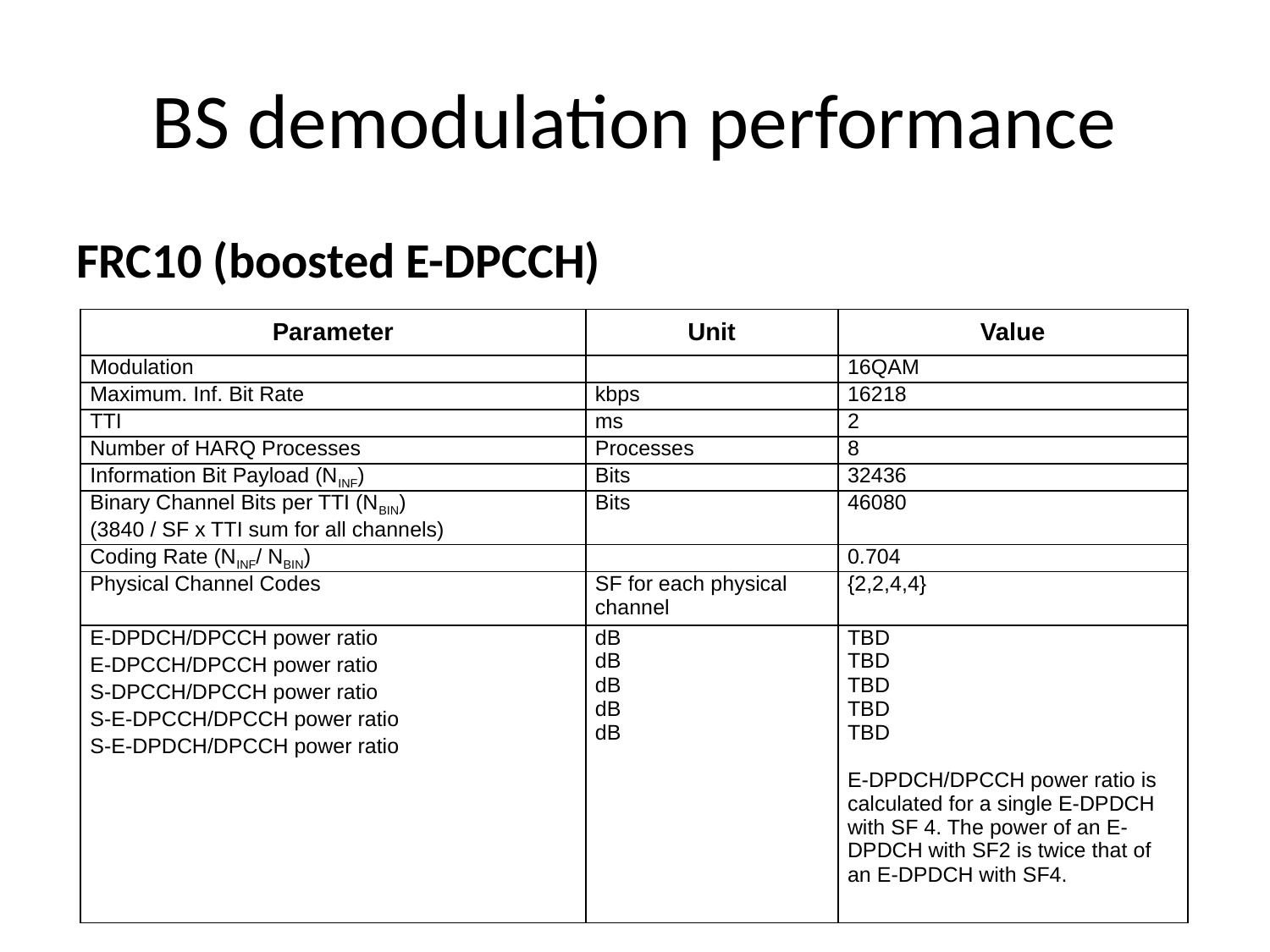

# BS demodulation performance
FRC10 (boosted E-DPCCH)

| Parameter | Unit | Value |
| --- | --- | --- |
| Modulation |  | 16QAM |
| Maximum. Inf. Bit Rate | kbps | 16218 |
| TTI | ms | 2 |
| Number of HARQ Processes | Processes | 8 |
| Information Bit Payload (NINF) | Bits | 32436 |
| Binary Channel Bits per TTI (NBIN) (3840 / SF x TTI sum for all channels) | Bits | 46080 |
| Coding Rate (NINF/ NBIN) |  | 0.704 |
| Physical Channel Codes | SF for each physical channel | {2,2,4,4} |
| E-DPDCH/DPCCH power ratio E-DPCCH/DPCCH power ratio S-DPCCH/DPCCH power ratio S-E-DPCCH/DPCCH power ratio S-E-DPDCH/DPCCH power ratio | dB dB dB dB dB | TBD TBD TBD TBD TBD E-DPDCH/DPCCH power ratio is calculated for a single E-DPDCH with SF 4. The power of an E-DPDCH with SF2 is twice that of an E-DPDCH with SF4. |